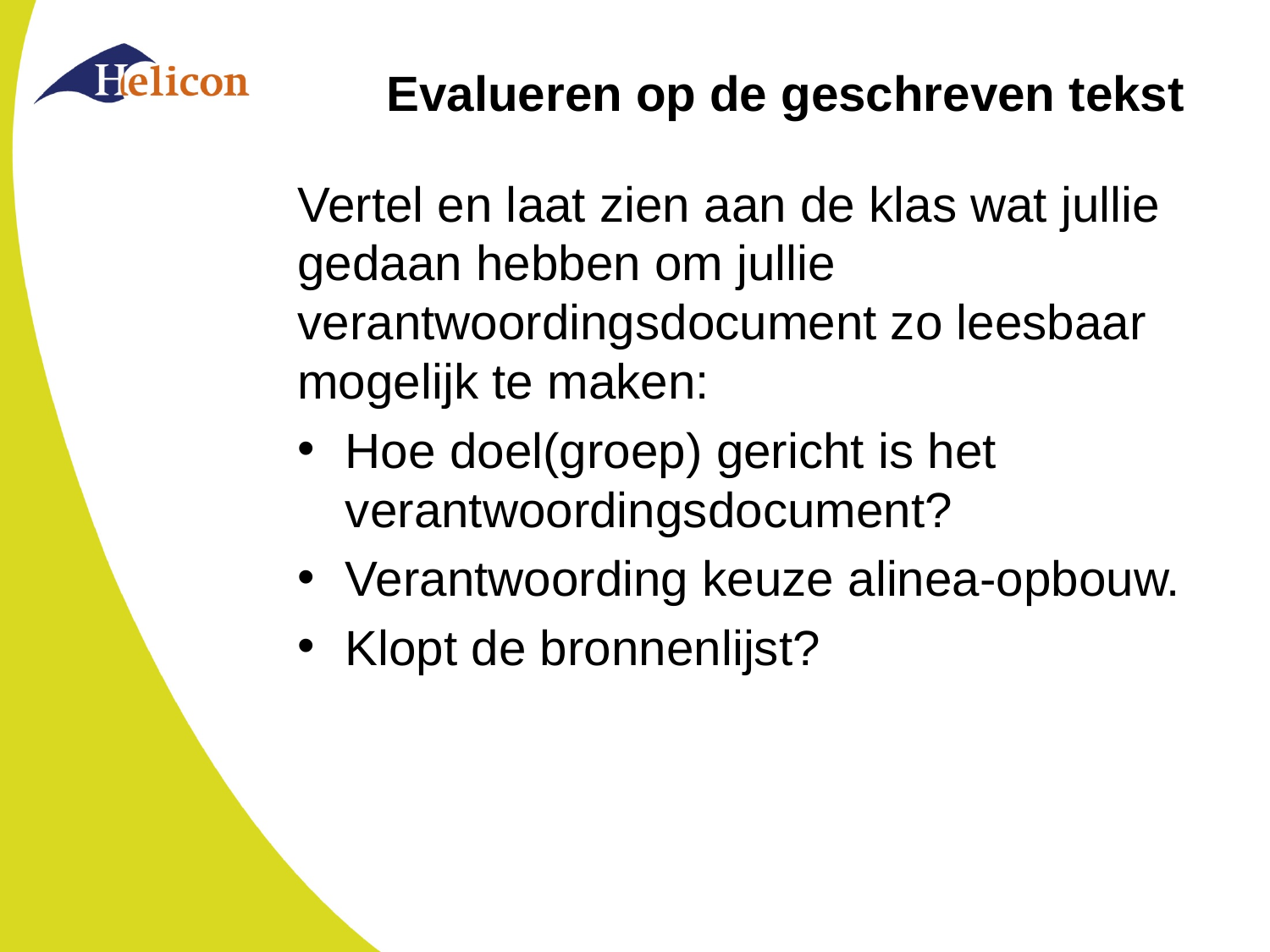

# Evalueren op de geschreven tekst
Vertel en laat zien aan de klas wat jullie gedaan hebben om jullie verantwoordingsdocument zo leesbaar mogelijk te maken:
Hoe doel(groep) gericht is het verantwoordingsdocument?
Verantwoording keuze alinea-opbouw.
Klopt de bronnenlijst?